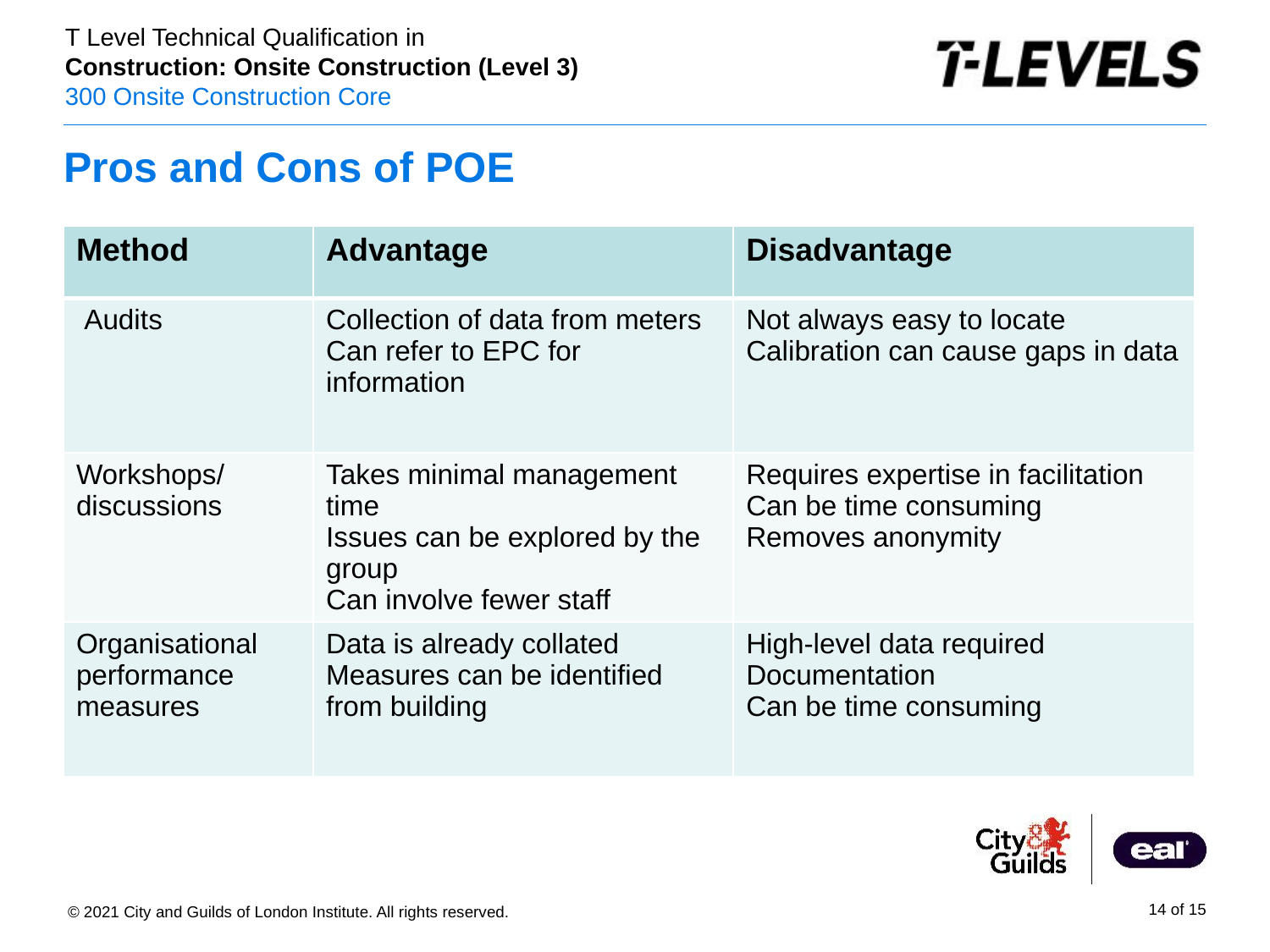

# Pros and Cons of POE
| Method | Advantage | Disadvantage |
| --- | --- | --- |
| Audits | Collection of data from meters Can refer to EPC for information | Not always easy to locate Calibration can cause gaps in data |
| Workshops/ discussions | Takes minimal management time Issues can be explored by the group Can involve fewer staff | Requires expertise in facilitation Can be time consuming Removes anonymity |
| Organisational performance measures | Data is already collated Measures can be identified from building | High-level data required Documentation Can be time consuming |